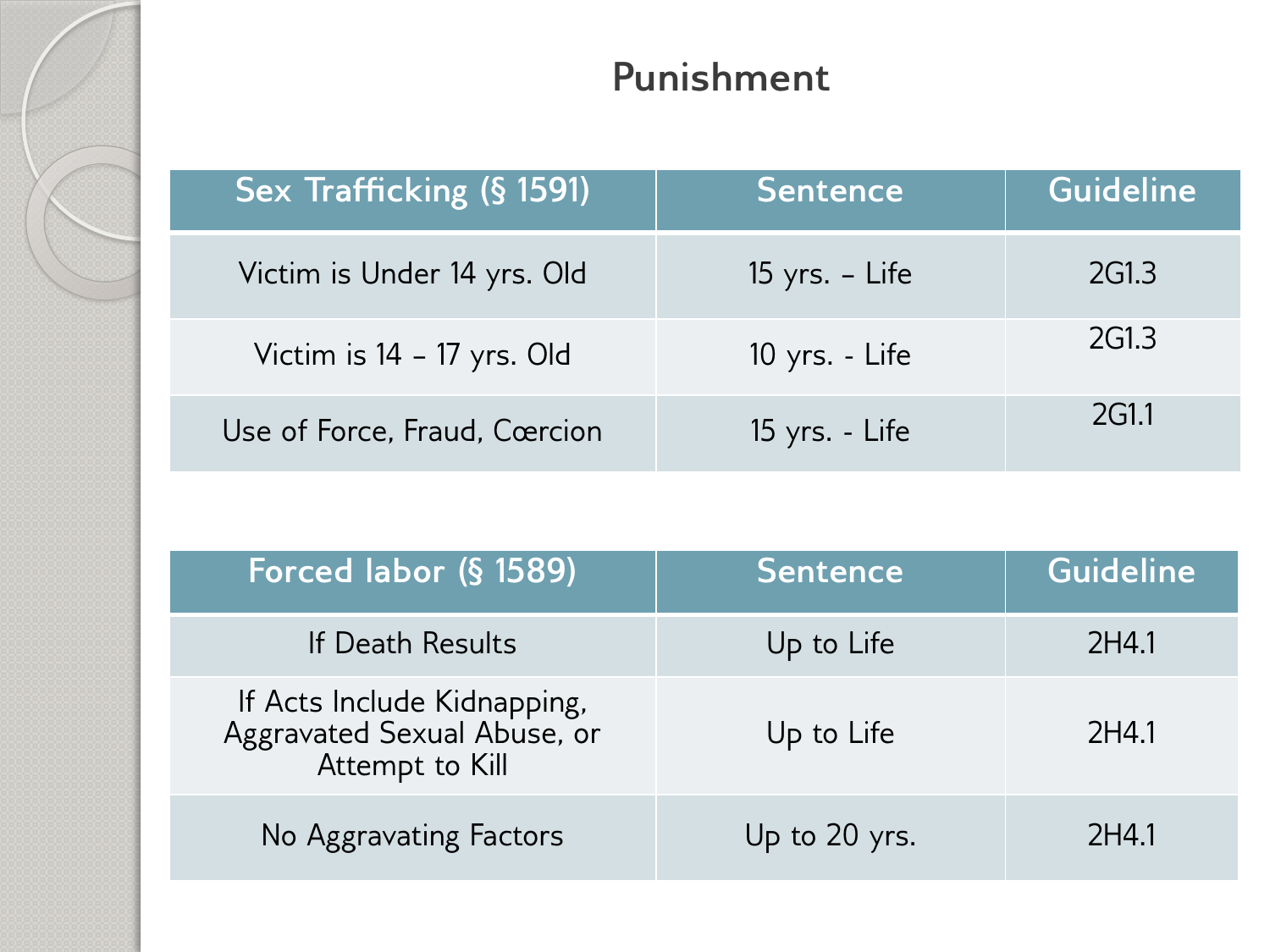

# Punishment
| Sex Trafficking (§ 1591) | Sentence | Guideline |
| --- | --- | --- |
| Victim is Under 14 yrs. Old | 15 yrs. – Life | 2G1.3 |
| Victim is 14 – 17 yrs. Old | 10 yrs. - Life | 2G1.3 |
| Use of Force, Fraud, Coercion | 15 yrs. - Life | 2G1.1 |
| Forced labor (§ 1589) | Sentence | Guideline |
| --- | --- | --- |
| If Death Results | Up to Life | 2H4.1 |
| If Acts Include Kidnapping, Aggravated Sexual Abuse, or Attempt to Kill | Up to Life | 2H4.1 |
| No Aggravating Factors | Up to 20 yrs. | 2H4.1 |